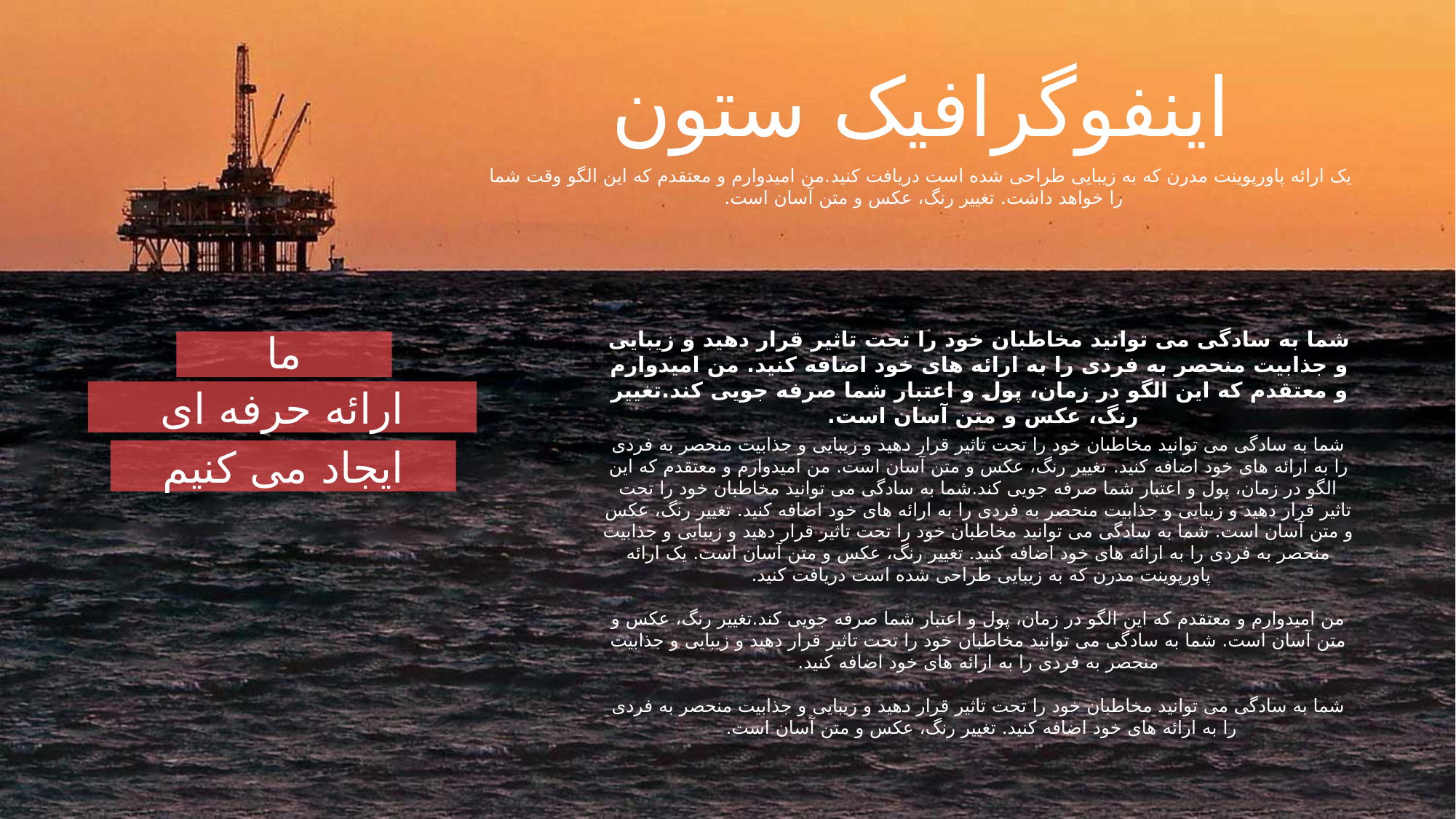

اینفوگرافیک ستون
یک ارائه پاورپوینت مدرن که به زیبایی طراحی شده است دریافت کنید.من امیدوارم و معتقدم که این الگو وقت شما را خواهد داشت. تغییر رنگ، عکس و متن آسان است.
شما به سادگی می توانید مخاطبان خود را تحت تاثیر قرار دهید و زیبایی و جذابیت منحصر به فردی را به ارائه های خود اضافه کنید. من امیدوارم و معتقدم که این الگو در زمان، پول و اعتبار شما صرفه جویی کند.تغییر رنگ، عکس و متن آسان است.
ما
ارائه حرفه ای
شما به سادگی می توانید مخاطبان خود را تحت تاثیر قرار دهید و زیبایی و جذابیت منحصر به فردی را به ارائه های خود اضافه کنید. تغییر رنگ، عکس و متن آسان است. من امیدوارم و معتقدم که این الگو در زمان، پول و اعتبار شما صرفه جویی کند.شما به سادگی می توانید مخاطبان خود را تحت تاثیر قرار دهید و زیبایی و جذابیت منحصر به فردی را به ارائه های خود اضافه کنید. تغییر رنگ، عکس و متن آسان است. شما به سادگی می توانید مخاطبان خود را تحت تاثیر قرار دهید و زیبایی و جذابیت منحصر به فردی را به ارائه های خود اضافه کنید. تغییر رنگ، عکس و متن آسان است. یک ارائه پاورپوینت مدرن که به زیبایی طراحی شده است دریافت کنید.

من امیدوارم و معتقدم که این الگو در زمان، پول و اعتبار شما صرفه جویی کند.تغییر رنگ، عکس و متن آسان است. شما به سادگی می توانید مخاطبان خود را تحت تاثیر قرار دهید و زیبایی و جذابیت منحصر به فردی را به ارائه های خود اضافه کنید.

شما به سادگی می توانید مخاطبان خود را تحت تاثیر قرار دهید و زیبایی و جذابیت منحصر به فردی را به ارائه های خود اضافه کنید. تغییر رنگ، عکس و متن آسان است.
ایجاد می کنیم